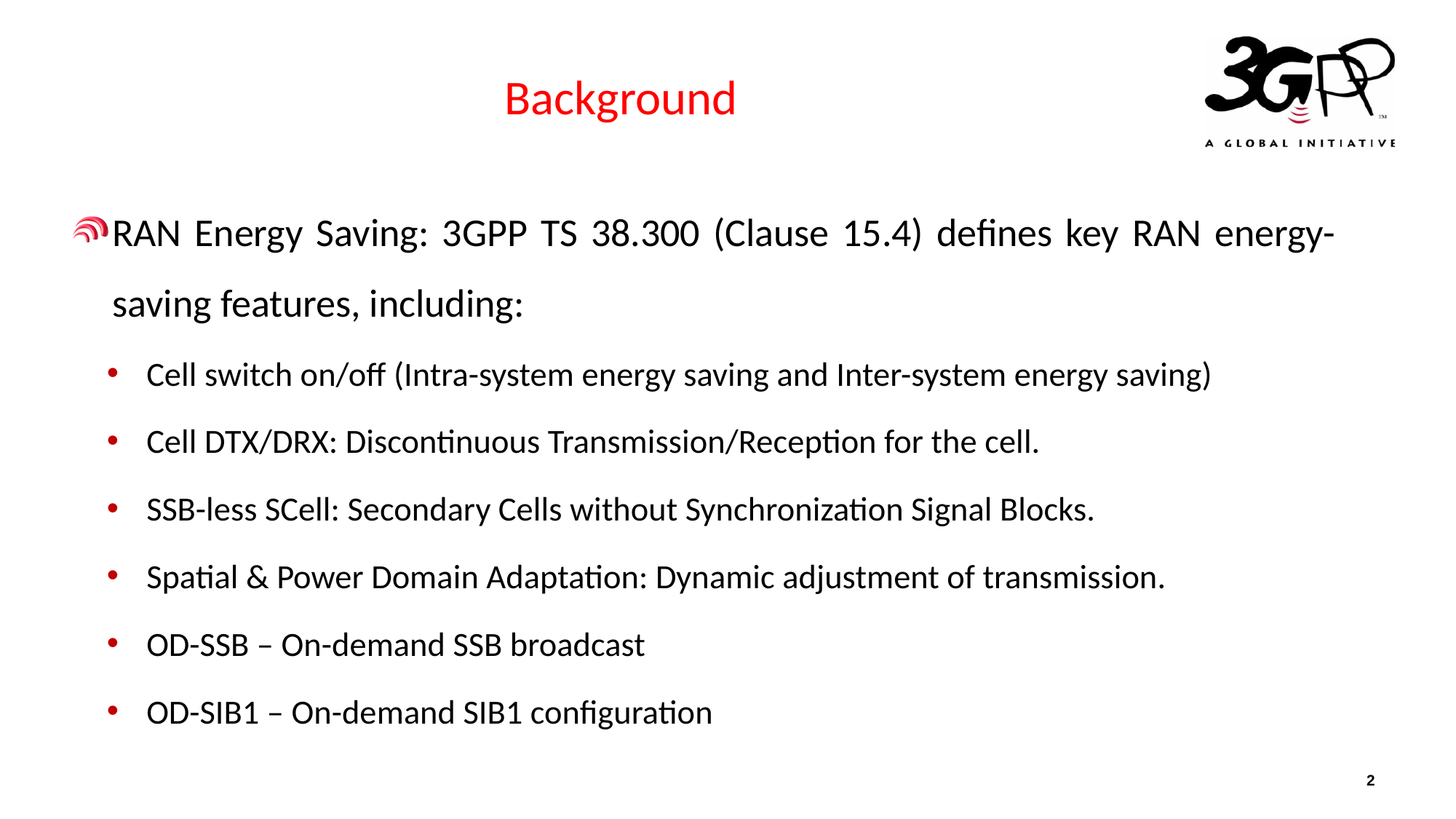

# Background
RAN Energy Saving: 3GPP TS 38.300 (Clause 15.4) defines key RAN energy-saving features, including:
Cell switch on/off (Intra-system energy saving and Inter-system energy saving)
Cell DTX/DRX: Discontinuous Transmission/Reception for the cell.
SSB-less SCell: Secondary Cells without Synchronization Signal Blocks.
Spatial & Power Domain Adaptation: Dynamic adjustment of transmission.
OD-SSB – On-demand SSB broadcast
OD-SIB1 – On-demand SIB1 configuration